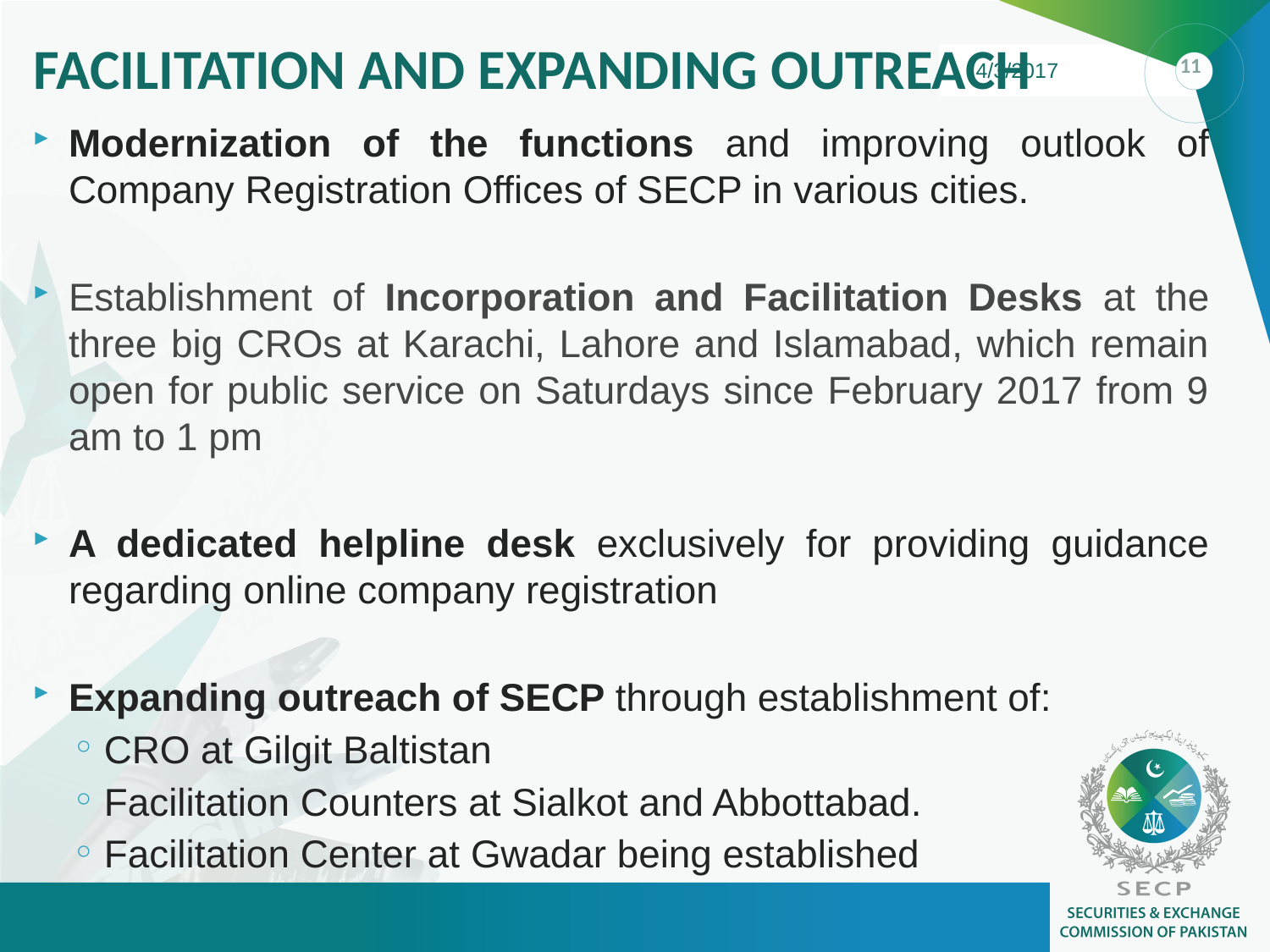

# FACILITATION AND EXPANDING OUTREACH
Modernization of the functions and improving outlook of Company Registration Offices of SECP in various cities.

Establishment of Incorporation and Facilitation Desks at the three big CROs at Karachi, Lahore and Islamabad, which remain open for public service on Saturdays since February 2017 from 9 am to 1 pm

A dedicated helpline desk exclusively for providing guidance regarding online company registration

Expanding outreach of SECP through establishment of:
CRO at Gilgit Baltistan
Facilitation Counters at Sialkot and Abbottabad.
Facilitation Center at Gwadar being established